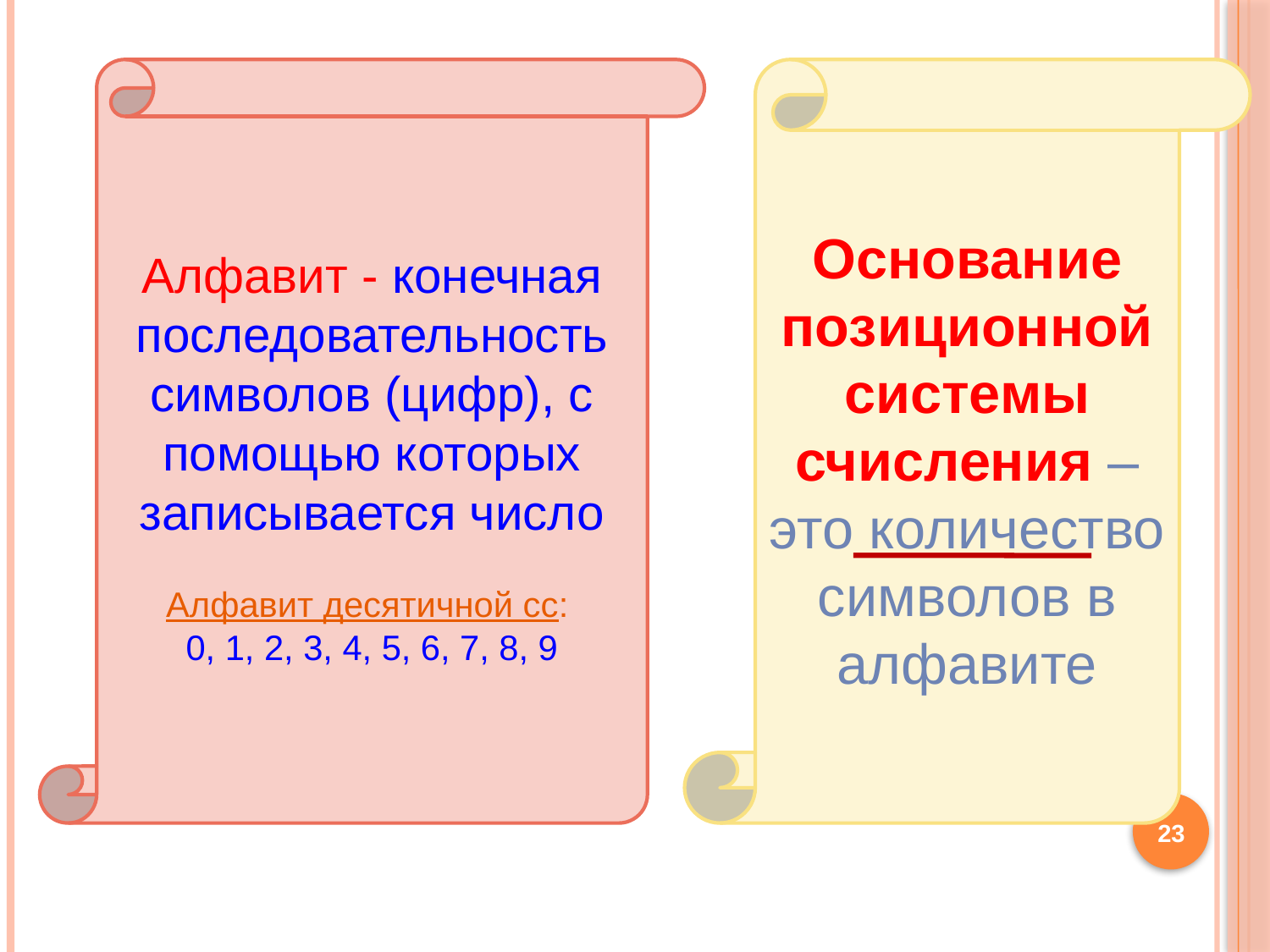

Алфавит - конечная последовательность символов (цифр), с помощью которых записывается число

Алфавит десятичной сс:
0, 1, 2, 3, 4, 5, 6, 7, 8, 9
Основание позиционной системы счисления – это количество символов в алфавите
23